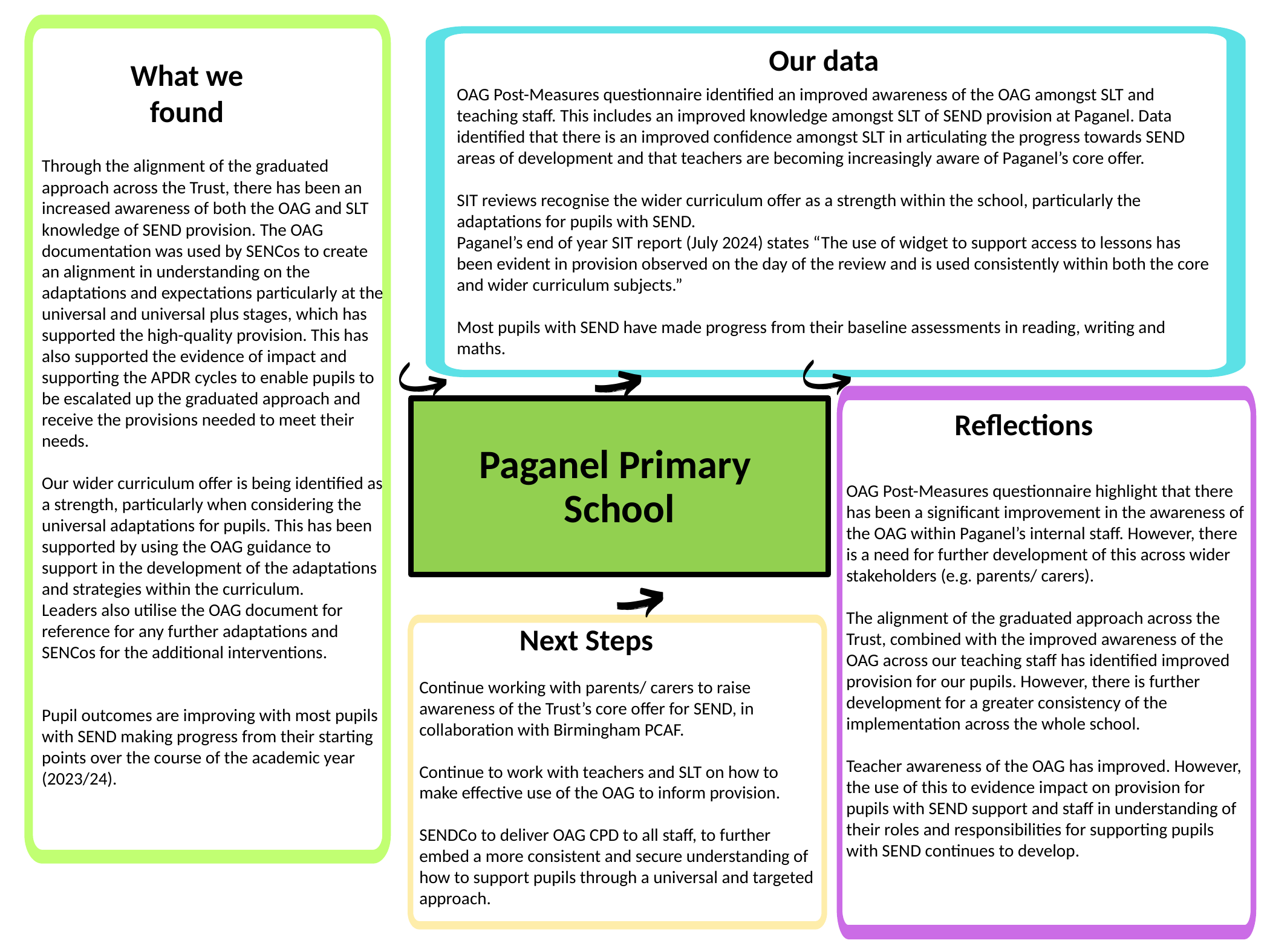

Plan of action
Focus/Problem
Background

Our data
What we found
OAG Post-Measures questionnaire identified an improved awareness of the OAG amongst SLT and teaching staff. This includes an improved knowledge amongst SLT of SEND provision at Paganel. Data identified that there is an improved confidence amongst SLT in articulating the progress towards SEND areas of development and that teachers are becoming increasingly aware of Paganel’s core offer.

SIT reviews recognise the wider curriculum offer as a strength within the school, particularly the adaptations for pupils with SEND.
Paganel’s end of year SIT report (July 2024) states “The use of widget to support access to lessons has been evident in provision observed on the day of the review and is used consistently within both the core and wider curriculum subjects.”

Most pupils with SEND have made progress from their baseline assessments in reading, writing and maths.
Through the alignment of the graduated approach across the Trust, there has been an increased awareness of both the OAG and SLT knowledge of SEND provision. The OAG documentation was used by SENCos to create an alignment in understanding on the adaptations and expectations particularly at the universal and universal plus stages, which has supported the high-quality provision. This has also supported the evidence of impact and supporting the APDR cycles to enable pupils to be escalated up the graduated approach and receive the provisions needed to meet their needs.

Our wider curriculum offer is being identified as a strength, particularly when considering the universal adaptations for pupils. This has been supported by using the OAG guidance to support in the development of the adaptations and strategies within the curriculum. Leaders also utilise the OAG document for reference for any further adaptations and SENCos for the additional interventions.

Pupil outcomes are improving with most pupils with SEND making progress from their starting points over the course of the academic year (2023/24).

Paganel Primary
School

Reflections
OAG Post-Measures questionnaire highlight that there has been a significant improvement in the awareness of the OAG within Paganel’s internal staff. However, there is a need for further development of this across wider stakeholders (e.g. parents/ carers).

The alignment of the graduated approach across the Trust, combined with the improved awareness of the OAG across our teaching staff has identified improved provision for our pupils. However, there is further development for a greater consistency of the implementation across the whole school.

Teacher awareness of the OAG has improved. However, the use of this to evidence impact on provision for pupils with SEND support and staff in understanding of their roles and responsibilities for supporting pupils with SEND continues to develop.

Next Steps
Continue working with parents/ carers to raise awareness of the Trust’s core offer for SEND, in collaboration with Birmingham PCAF.

Continue to work with teachers and SLT on how to make effective use of the OAG to inform provision.

SENDCo to deliver OAG CPD to all staff, to further embed a more consistent and secure understanding of how to support pupils through a universal and targeted approach.